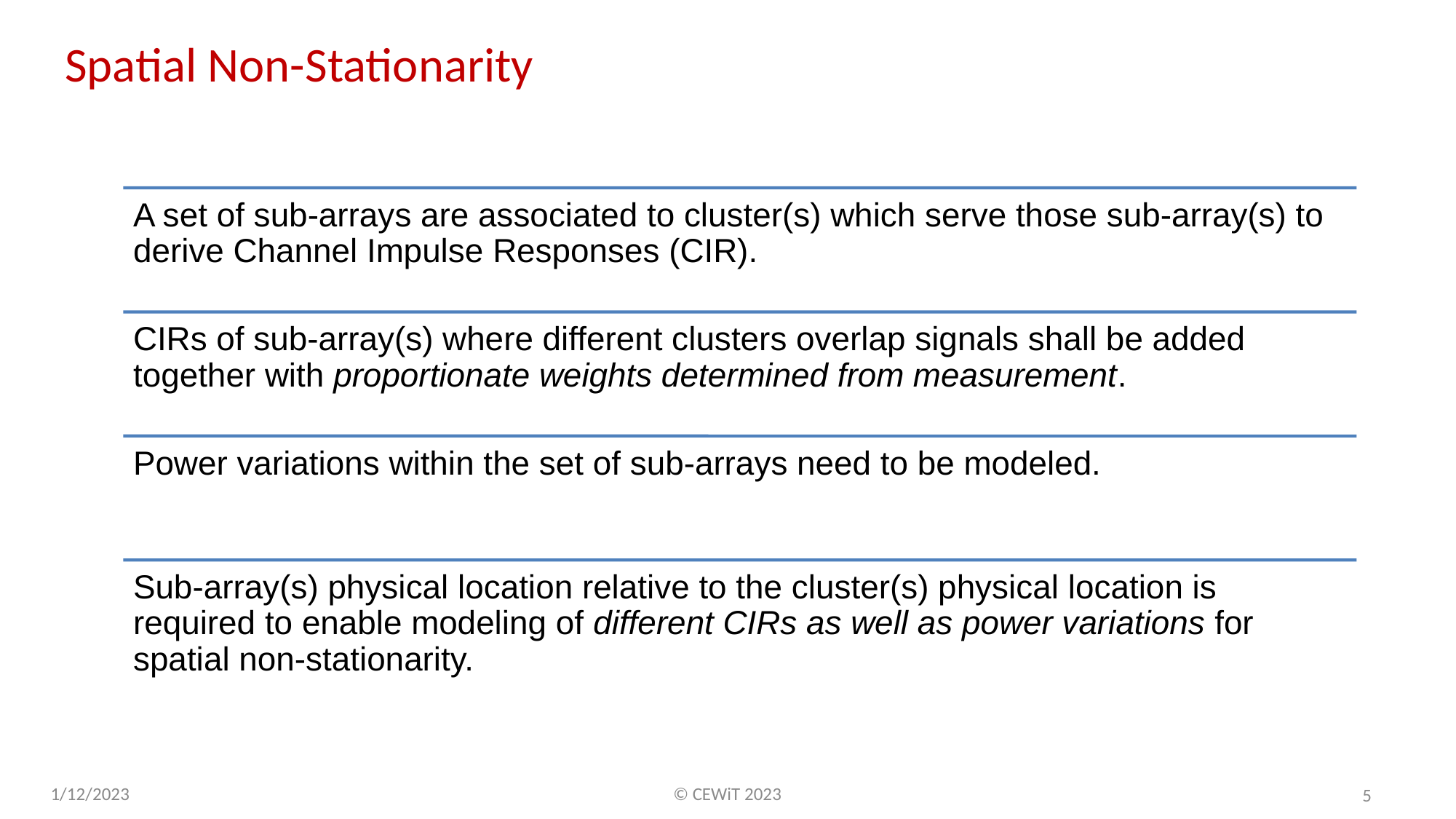

Spatial Non-Stationarity

A set of sub-arrays are associated to cluster(s) which serve those sub-array(s) to derive Channel Impulse Responses (CIR).
CIRs of sub-array(s) where different clusters overlap signals shall be added together with proportionate weights determined from measurement.
Power variations within the set of sub-arrays need to be modeled.
Sub-array(s) physical location relative to the cluster(s) physical location is required to enable modeling of different CIRs as well as power variations for spatial non-stationarity.
1/12/2023
© CEWiT 2023
5